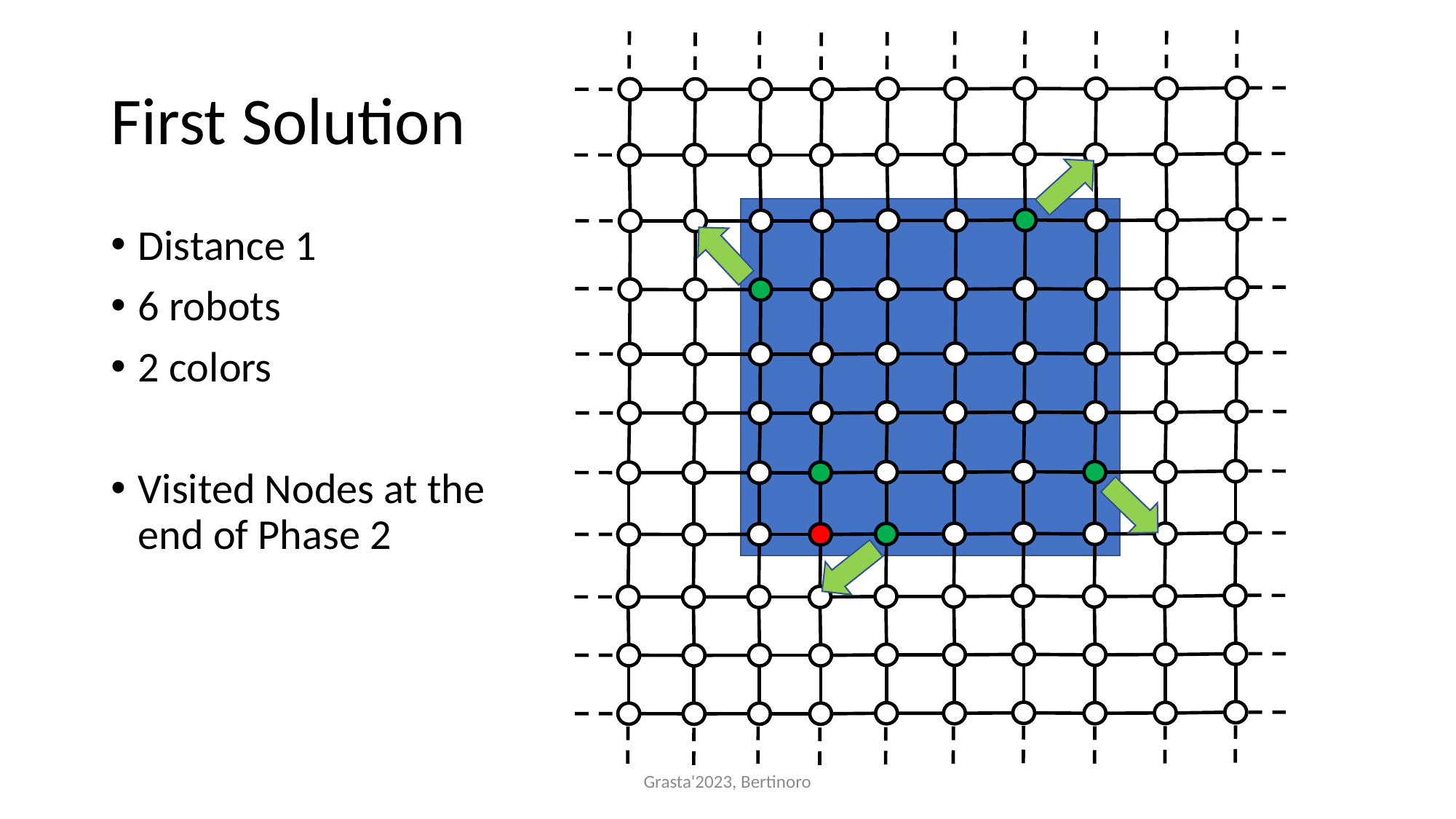

# First Solution

Distance 1
6 robots
2 colors

Visited Nodes at the end of Phase 2

Grasta'2023, Bertinoro